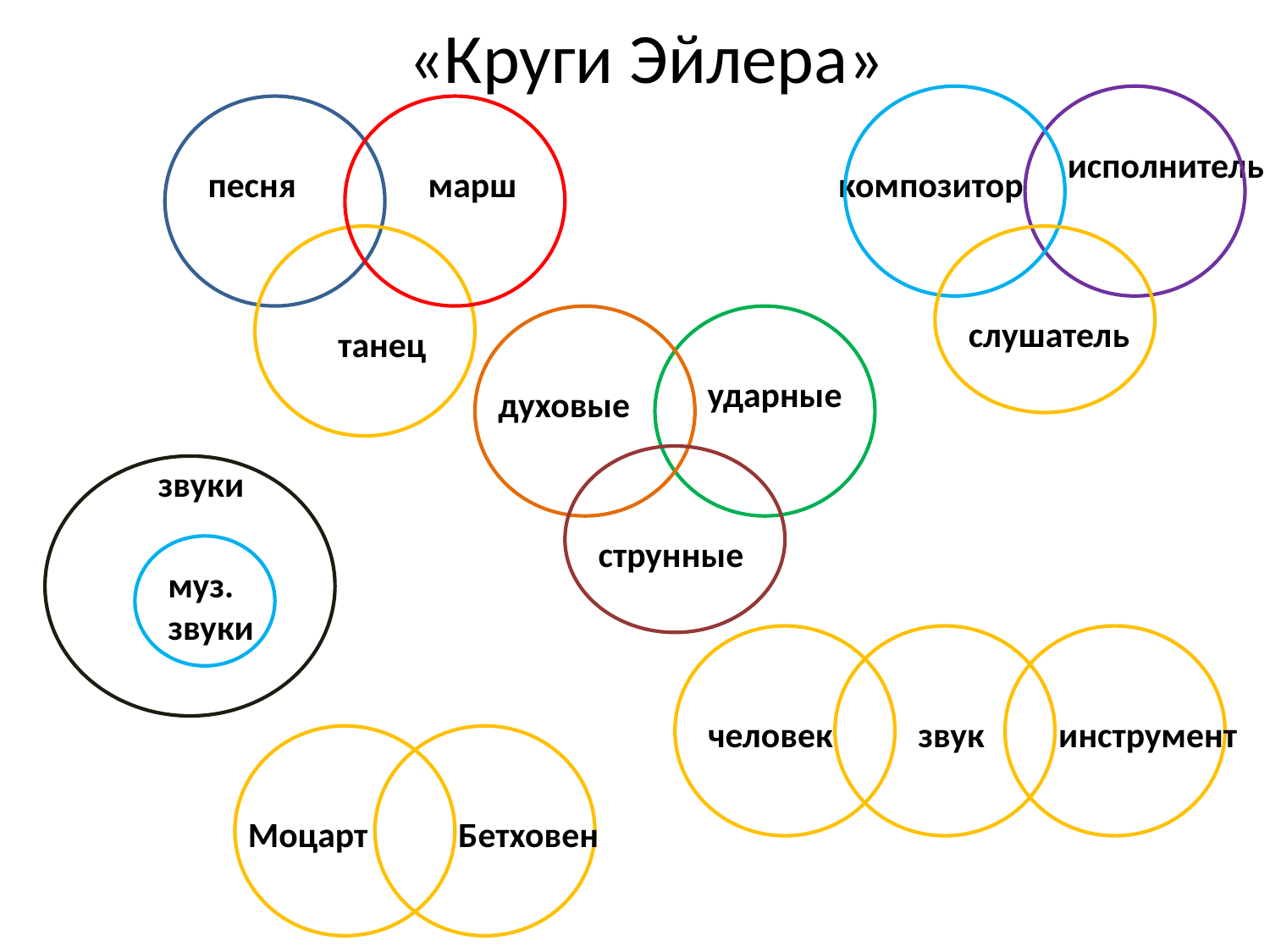

# «Круги Эйлера»

исполнитель
композитор

слушатель

песня
марш

танец

ударные
духовые

струнные

звуки

муз.
звуки

человек
звук
инструмент

Моцарт
Бетховен